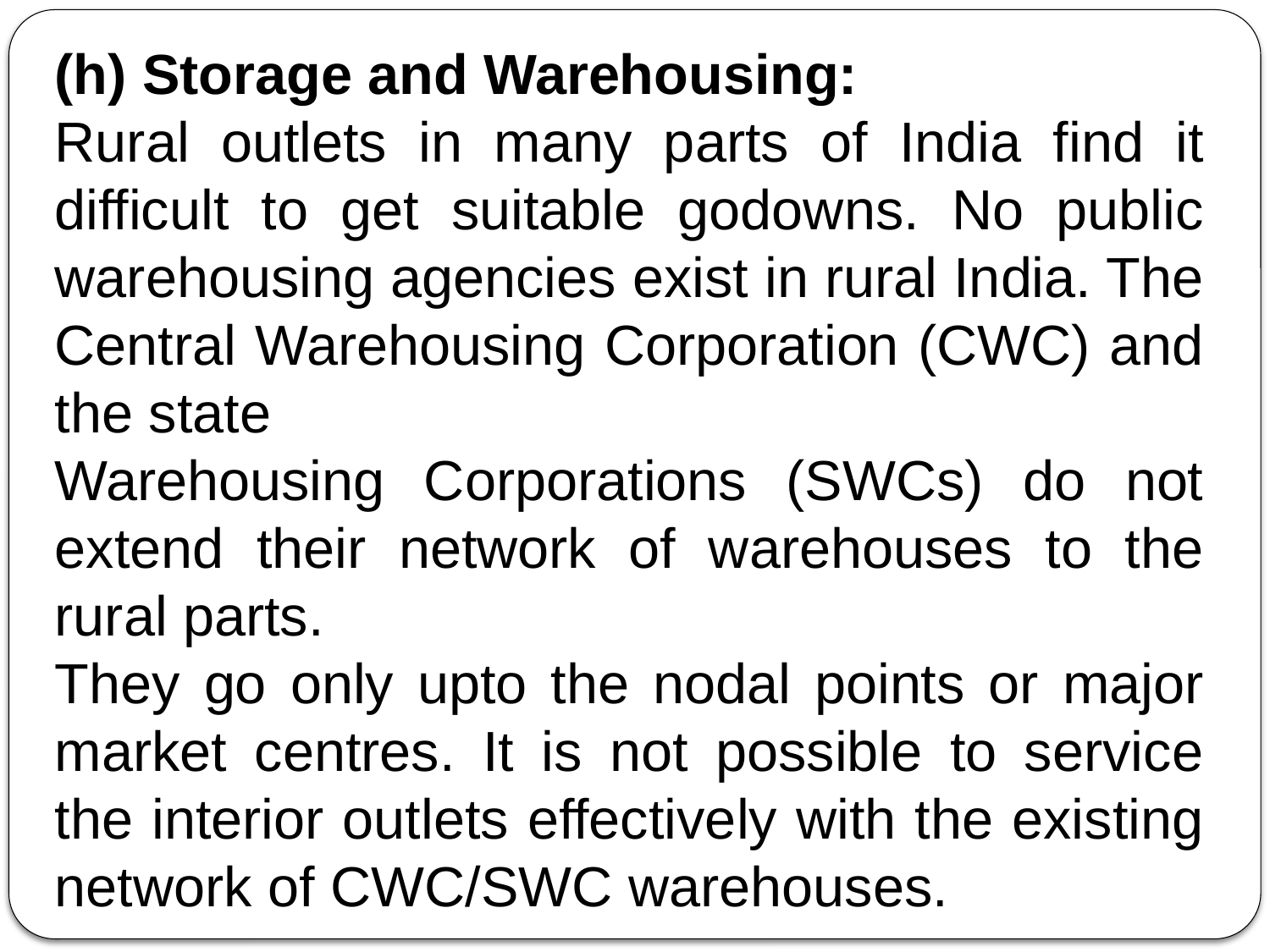

(h) Storage and Warehousing:
Rural outlets in many parts of India find it difficult to get suitable godowns. No public warehousing agencies exist in rural India. The Central Warehousing Corporation (CWC) and the state
Warehousing Corporations (SWCs) do not extend their network of warehouses to the rural parts.
They go only upto the nodal points or major market centres. It is not possible to service the interior outlets effectively with the existing network of CWC/SWC warehouses.